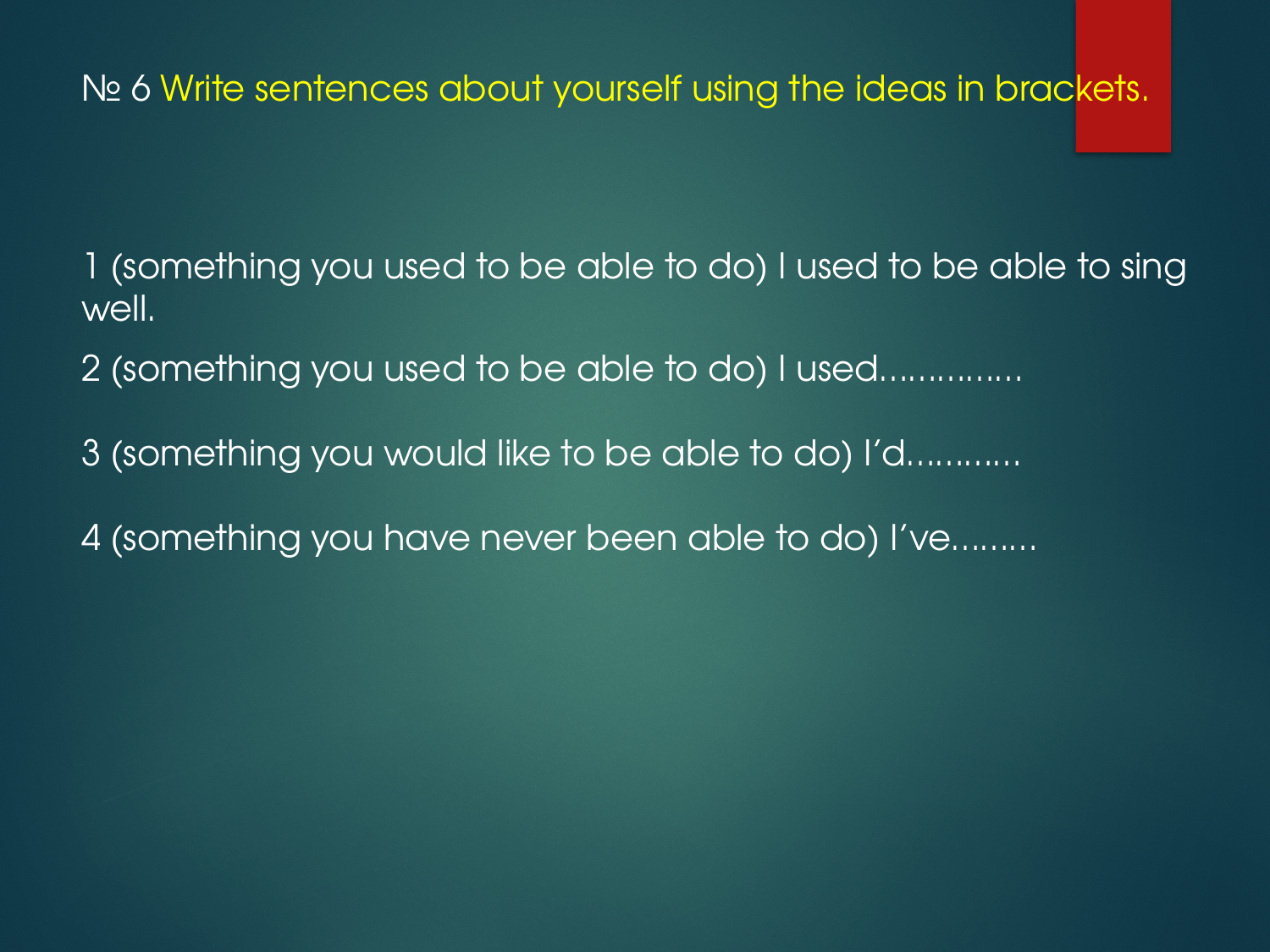

№ 6 Write sentences about yourself using the ideas in brackets.
1 (something you used to be able to do) I used to be able to sing well.
2 (something you used to be able to do) I used……………
3 (something you would like to be able to do) I’d…………
4 (something you have never been able to do) I’ve………